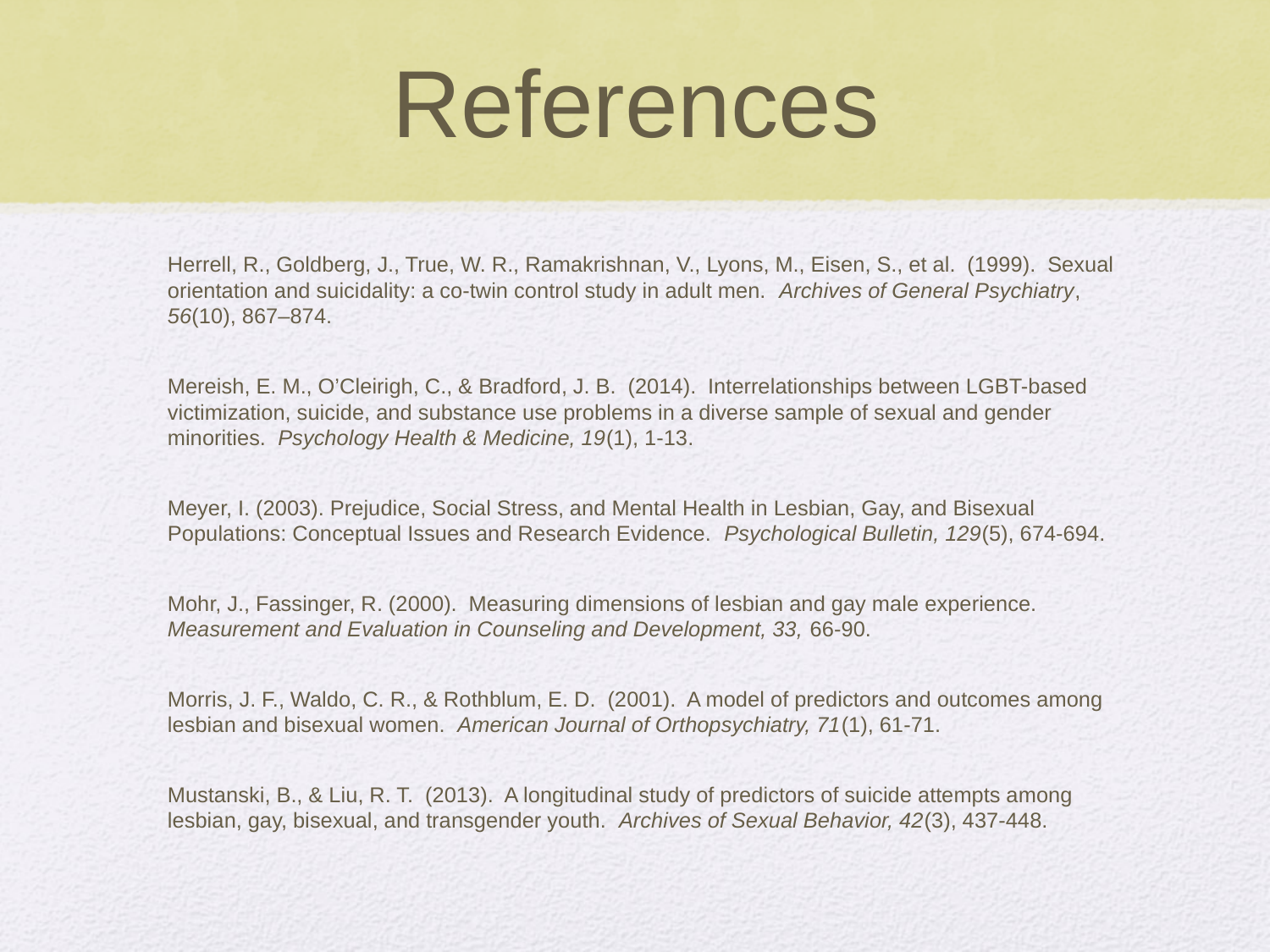

# References
Herrell, R., Goldberg, J., True, W. R., Ramakrishnan, V., Lyons, M., Eisen, S., et al.  (1999).  Sexual orientation and suicidality: a co-twin control study in adult men.  Archives of General Psychiatry, 56(10), 867–874.

Mereish, E. M., O’Cleirigh, C., & Bradford, J. B.  (2014).  Interrelationships between LGBT-based victimization, suicide, and substance use problems in a diverse sample of sexual and gender minorities.  Psychology Health & Medicine, 19(1), 1-13.

Meyer, I. (2003). Prejudice, Social Stress, and Mental Health in Lesbian, Gay, and Bisexual Populations: Conceptual Issues and Research Evidence.  Psychological Bulletin, 129(5), 674-694.

Mohr, J., Fassinger, R. (2000).  Measuring dimensions of lesbian and gay male experience.  Measurement and Evaluation in Counseling and Development, 33, 66-90.

Morris, J. F., Waldo, C. R., & Rothblum, E. D.  (2001).  A model of predictors and outcomes among lesbian and bisexual women.  American Journal of Orthopsychiatry, 71(1), 61-71.

Mustanski, B., & Liu, R. T.  (2013).  A longitudinal study of predictors of suicide attempts among lesbian, gay, bisexual, and transgender youth.  Archives of Sexual Behavior, 42(3), 437-448.